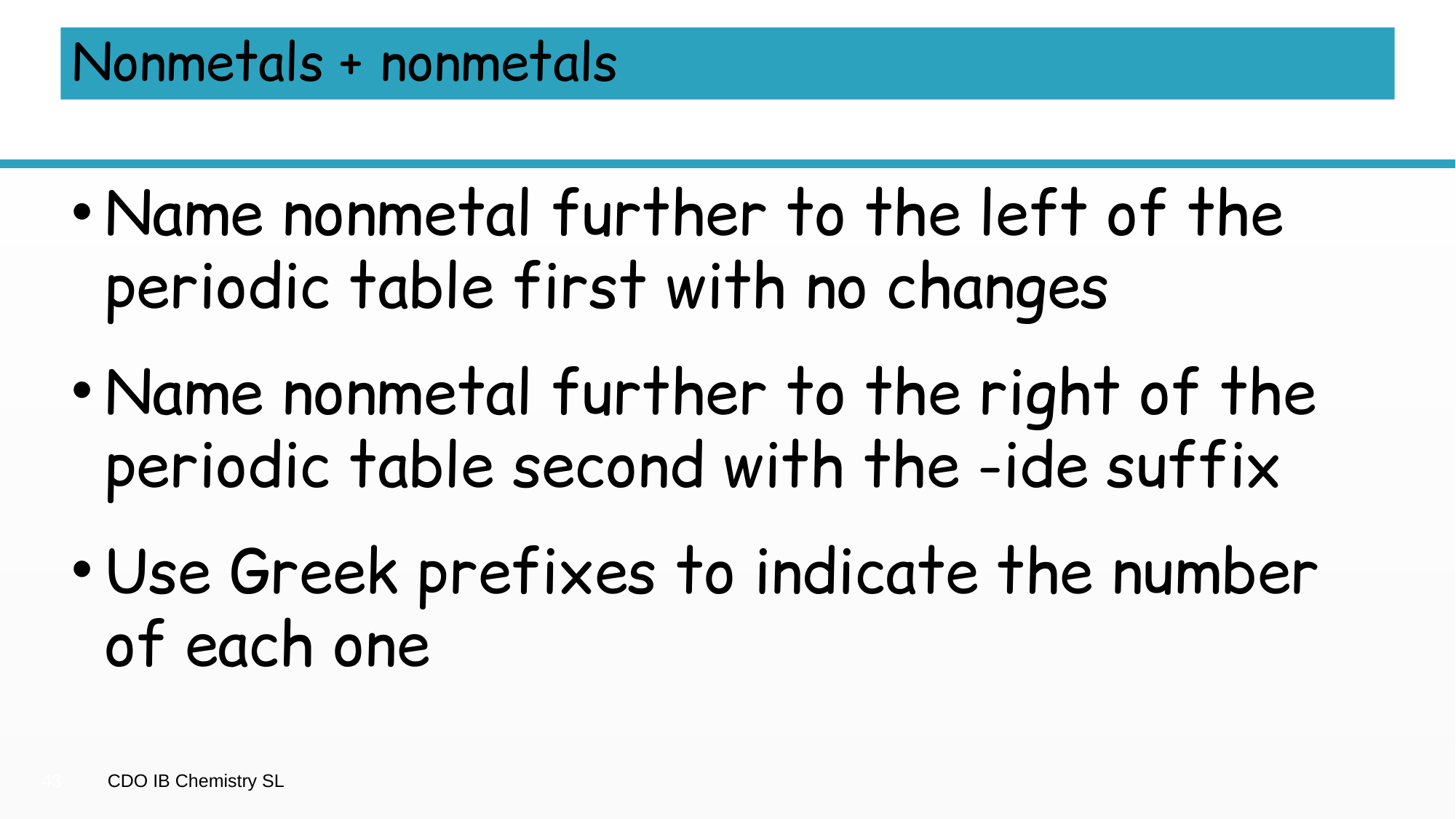

# Nonmetals + nonmetals
Name nonmetal further to the left of the periodic table first with no changes
Name nonmetal further to the right of the periodic table second with the -ide suffix
Use Greek prefixes to indicate the number of each one
43
CDO IB Chemistry SL